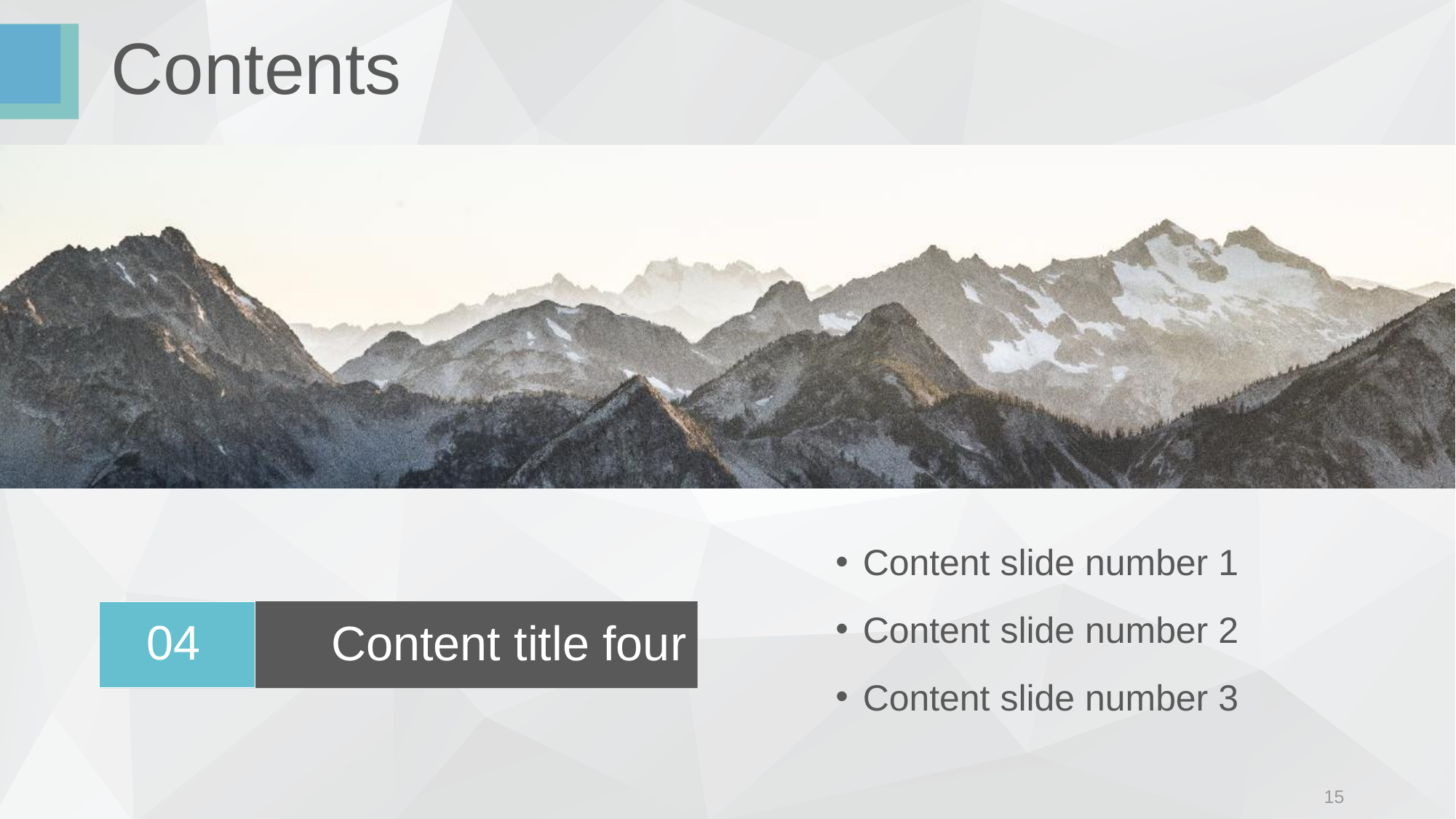

# Contents
Content slide number 1
Content slide number 2
Content slide number 3
04
Content title four
15